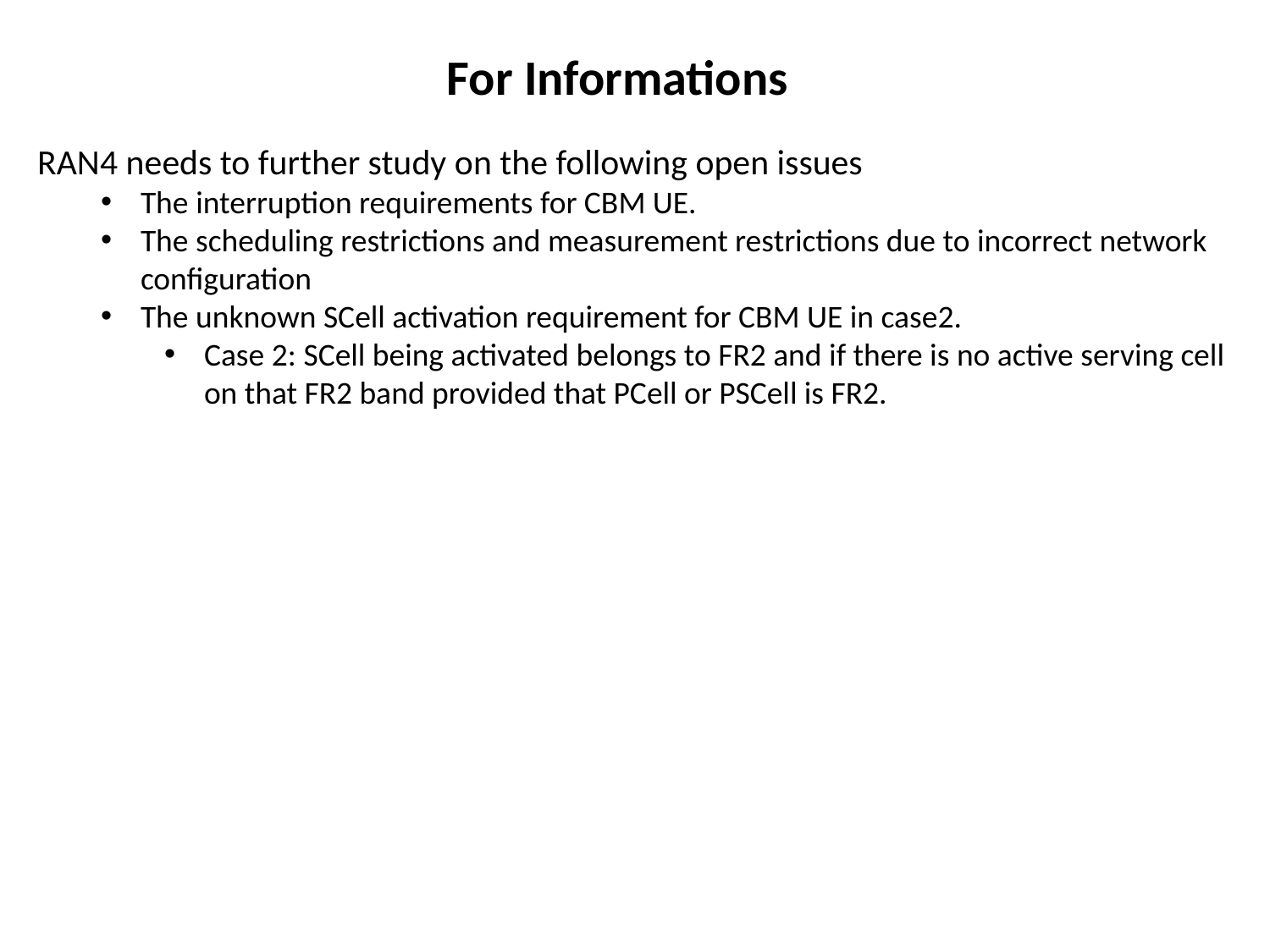

# For Informations
RAN4 needs to further study on the following open issues
The interruption requirements for CBM UE.
The scheduling restrictions and measurement restrictions due to incorrect network configuration
The unknown SCell activation requirement for CBM UE in case2.
Case 2: SCell being activated belongs to FR2 and if there is no active serving cell on that FR2 band provided that PCell or PSCell is FR2.